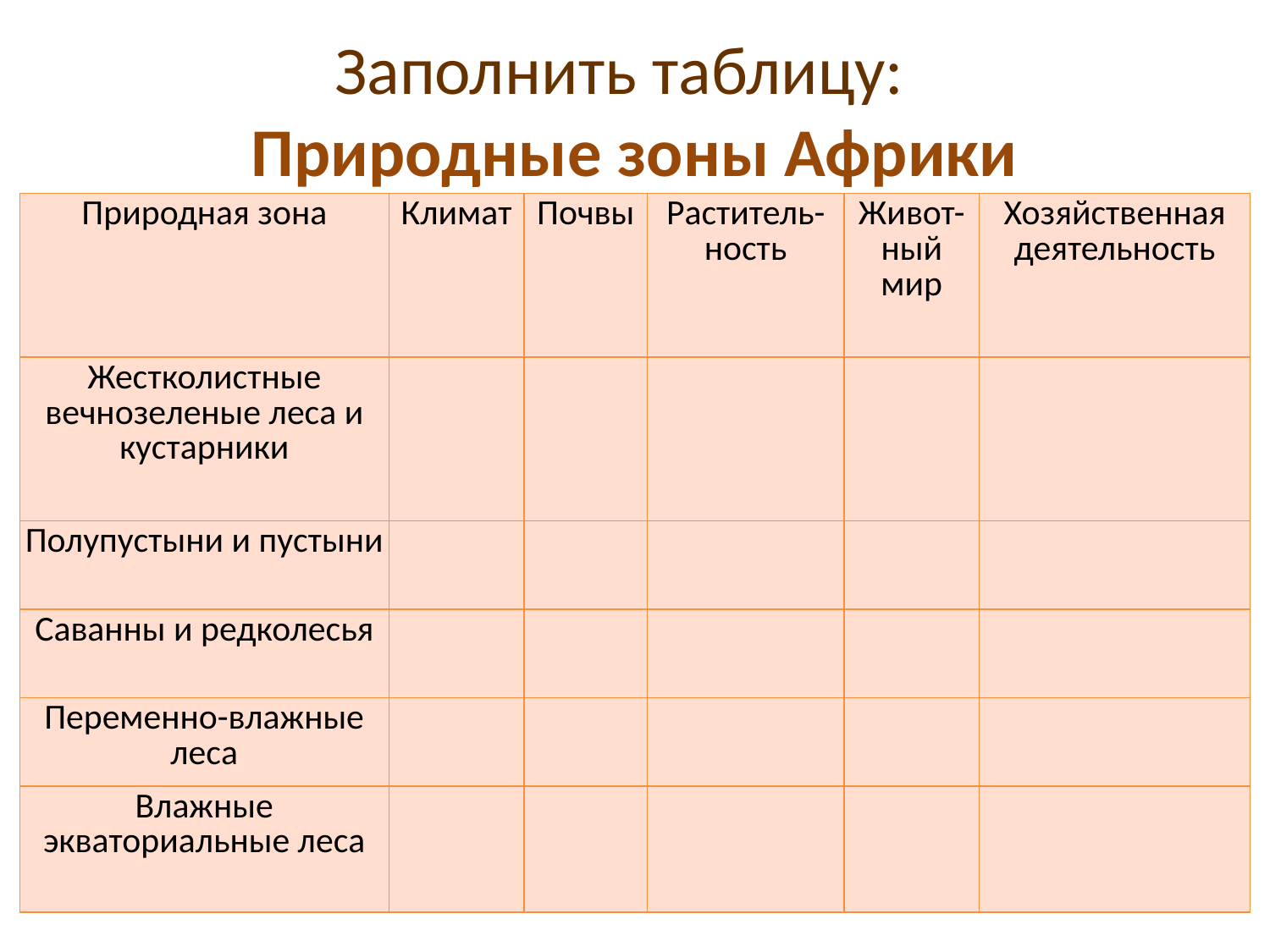

# Заполнить таблицу:  Природные зоны Африки
| Природная зона | Климат | Почвы | Раститель-ность | Живот-ный мир | Хозяйственная деятельность |
| --- | --- | --- | --- | --- | --- |
| Жестколистные вечнозеленые леса и кустарники |  |  |  |  |  |
| Полупустыни и пустыни |  |  |  |  |  |
| Саванны и редколесья |  |  |  |  |  |
| Переменно-влажные леса |  |  |  |  |  |
| Влажные экваториальные леса |  |  |  |  |  |